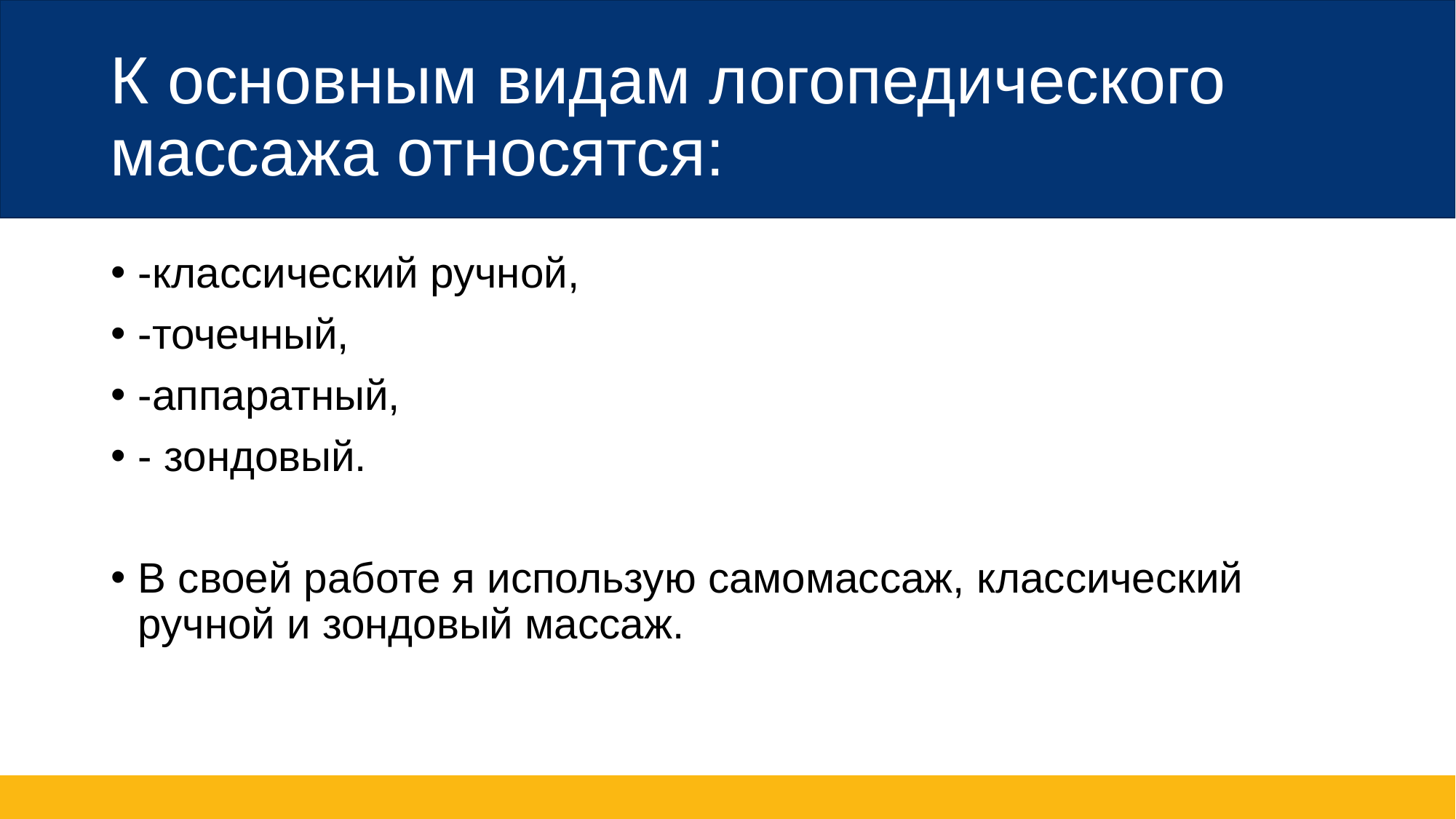

# К основным видам логопедического массажа относятся:
-классический ручной,
-точечный,
-аппаратный,
- зондовый.

В своей работе я использую самомассаж, классический ручной и зондовый массаж.